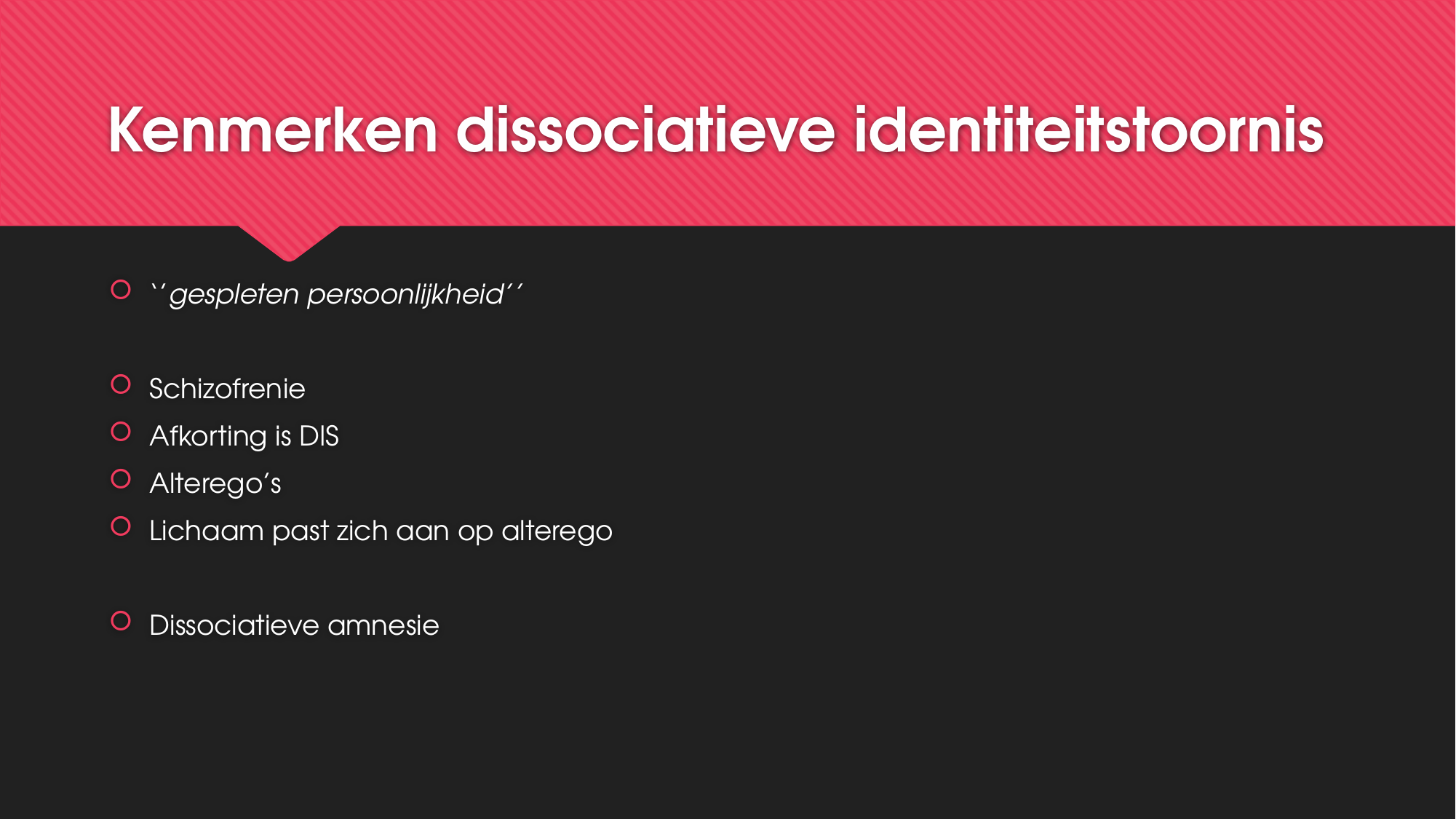

# Kenmerken dissociatieve identiteitstoornis
‘’gespleten persoonlijkheid’’

Schizofrenie
Afkorting is DIS
Alterego’s
Lichaam past zich aan op alterego

Dissociatieve amnesie